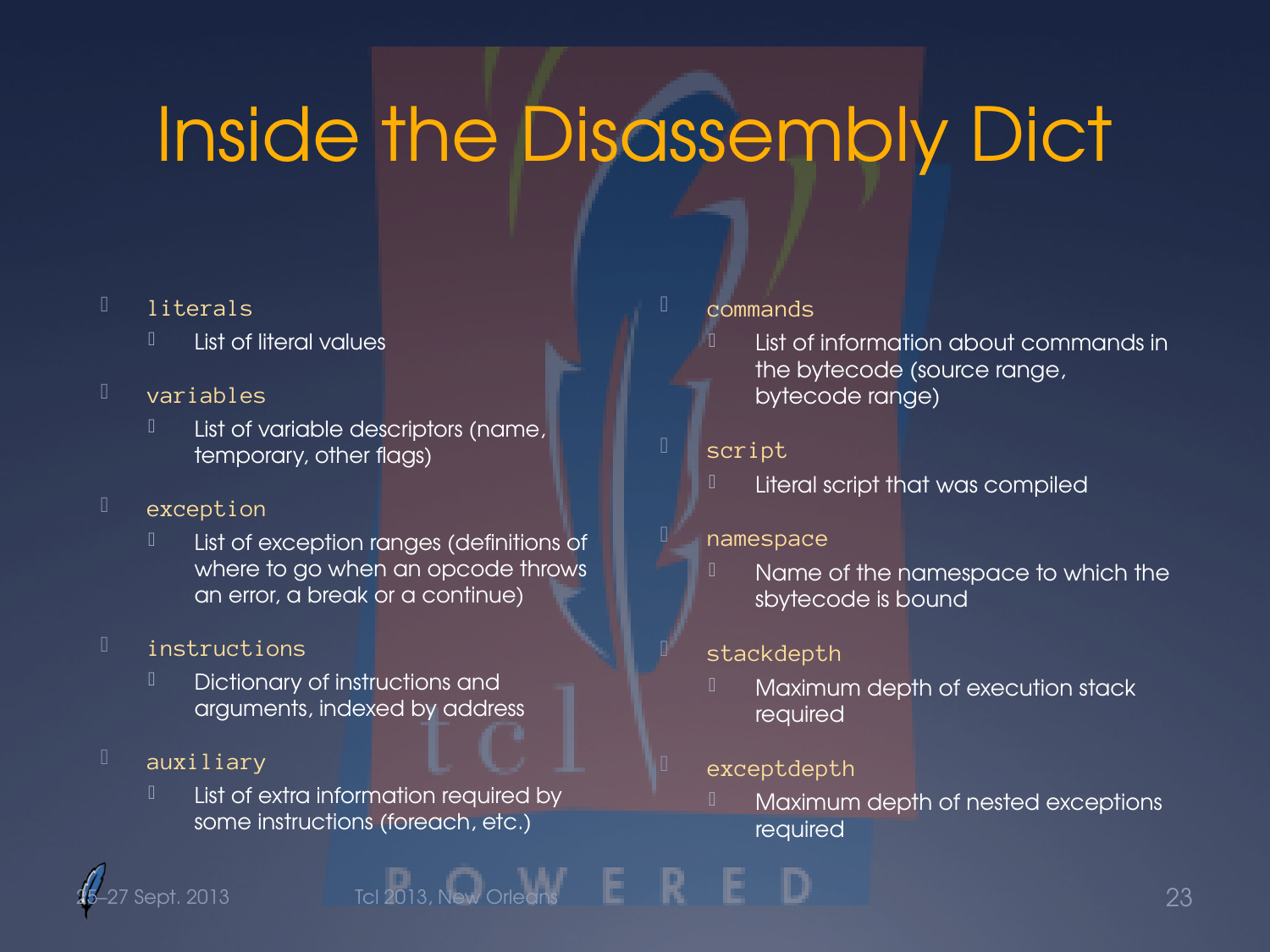

# Inside the Disassembly Dict
literals
List of literal values
variables
List of variable descriptors (name, temporary, other flags)
exception
List of exception ranges (definitions of where to go when an opcode throws an error, a break or a continue)
instructions
Dictionary of instructions and arguments, indexed by address
auxiliary
List of extra information required by some instructions (foreach, etc.)
commands
List of information about commands in the bytecode (source range, bytecode range)
script
Literal script that was compiled
namespace
Name of the namespace to which the sbytecode is bound
stackdepth
Maximum depth of execution stack required
exceptdepth
Maximum depth of nested exceptions required
25–27 Sept. 2013
Tcl 2013, New Orleans
23